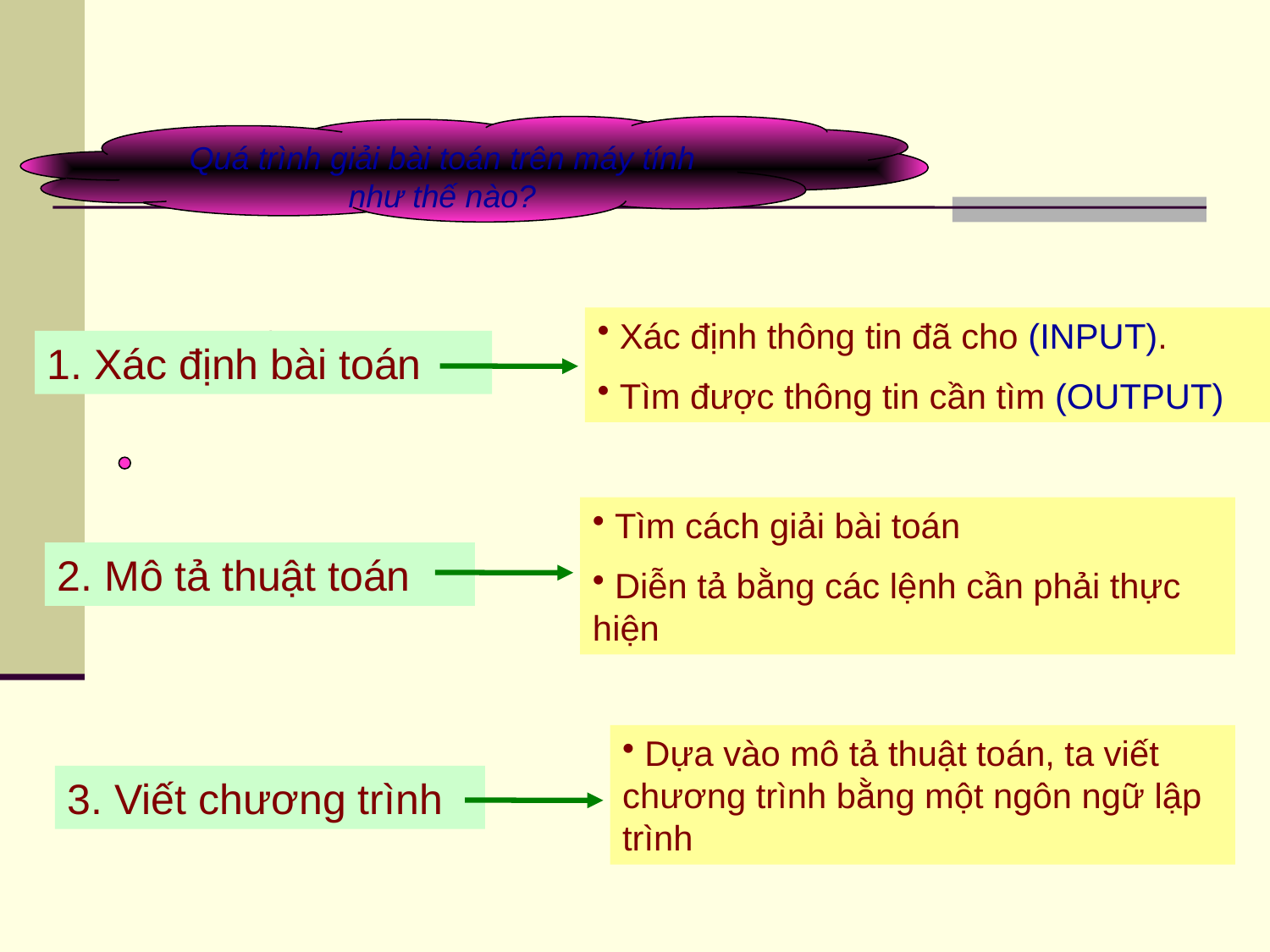

Quá trình giải bài toán trên máy tính như thế nào?
 Xác định thông tin đã cho (INPUT).
 Tìm được thông tin cần tìm (OUTPUT)
1. Xác định bài toán

 Tìm cách giải bài toán
 Diễn tả bằng các lệnh cần phải thực hiện
2. Mô tả thuật toán

 Dựa vào mô tả thuật toán, ta viết chương trình bằng một ngôn ngữ lập trình
3. Viết chương trình